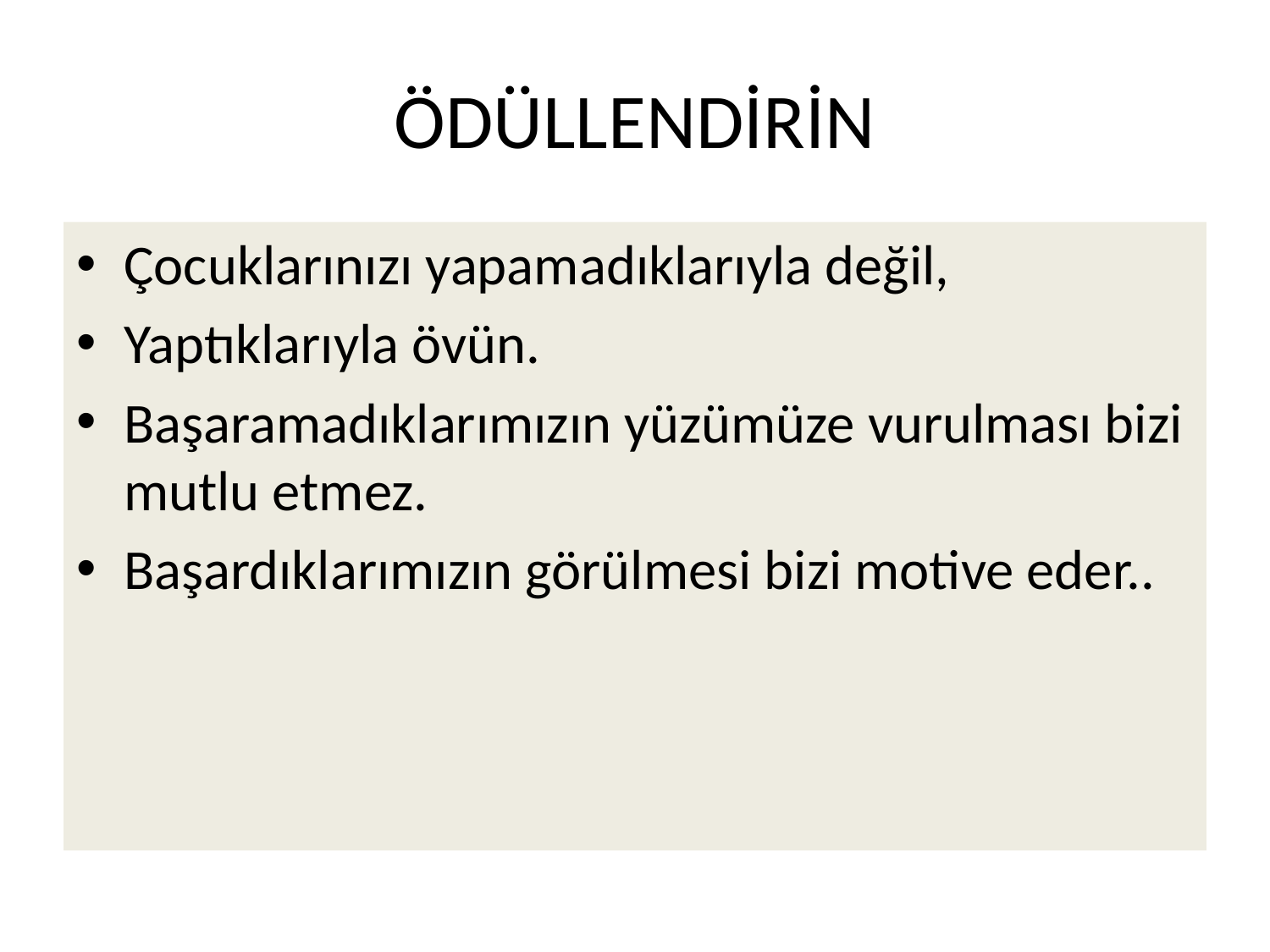

# ÖDÜLLENDİRİN
Çocuklarınızı yapamadıklarıyla değil,
Yaptıklarıyla övün.
Başaramadıklarımızın yüzümüze vurulması bizi mutlu etmez.
Başardıklarımızın görülmesi bizi motive eder..